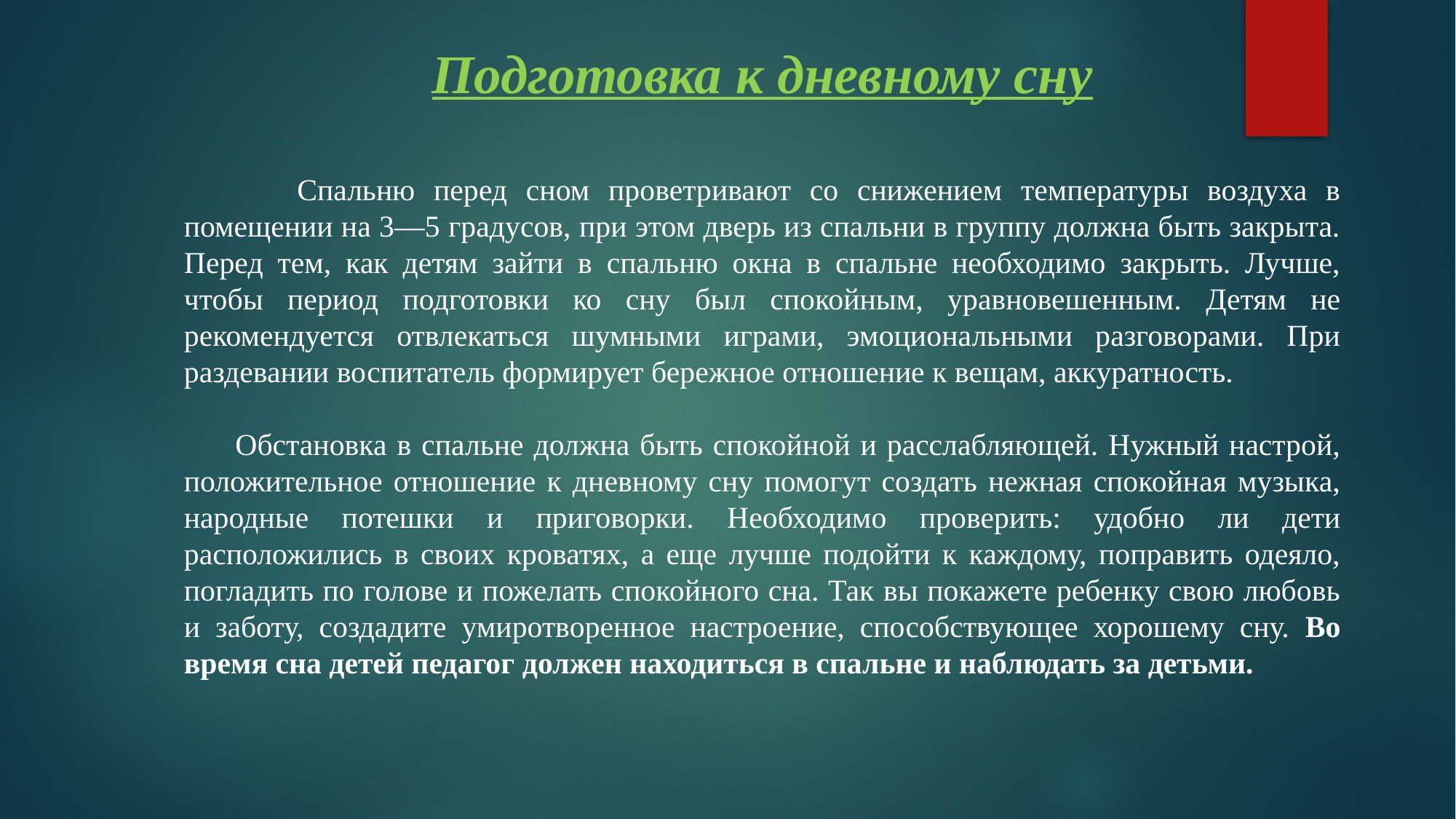

Подготовка к дневному сну

      Спальню перед сном проветривают со снижением температуры воздуха в помещении на 3—5 градусов, при этом дверь из спальни в группу должна быть закрыта. Перед тем, как детям зайти в спальню окна в спальне необходимо закрыть. Лучше, чтобы период подготовки ко сну был спокойным, уравновешенным. Детям не рекомендуется отвлекаться шумными играми, эмоциональными разговорами. При раздевании воспитатель формирует бережное отношение к вещам, аккуратность.

     Обстановка в спальне должна быть спокойной и расслабляющей. Нужный настрой, положительное отношение к дневному сну помогут создать нежная спокойная музыка, народные потешки и приговорки. Необходимо проверить: удобно ли дети расположились в своих кроватях, а еще лучше подойти к каждому, поправить одеяло, погладить по голове и пожелать спокойного сна. Так вы покажете ребенку свою любовь и заботу, создадите умиротворенное настроение, способствующее хорошему сну. Во время сна детей педагог должен находиться в спальне и наблюдать за детьми.